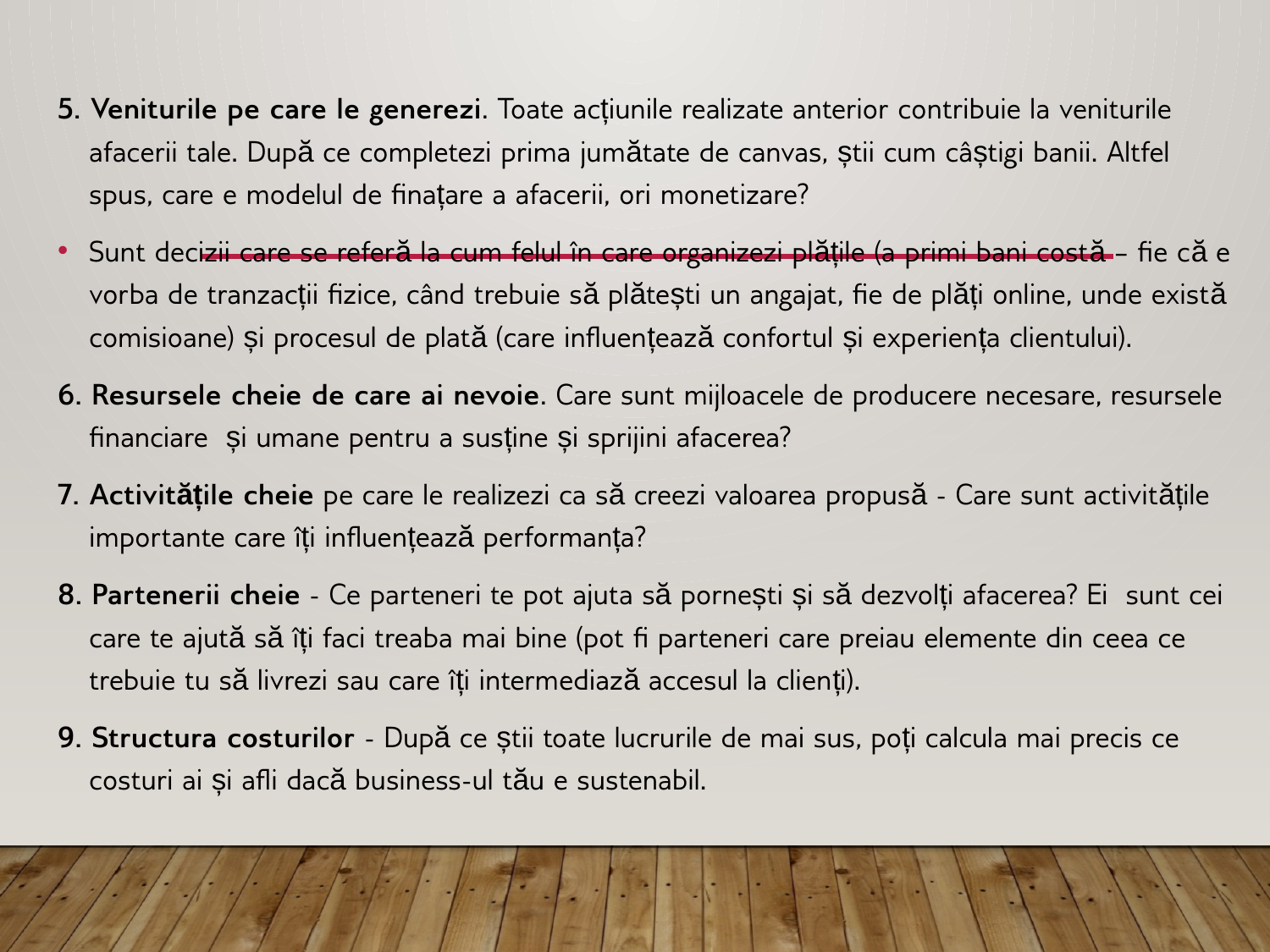

5. Veniturile pe care le generezi. Toate acțiunile realizate anterior contribuie la veniturile afacerii tale. După ce completezi prima jumătate de canvas, știi cum câștigi banii. Altfel spus, care e modelul de finațare a afacerii, ori monetizare?
Sunt decizii care se referă la cum felul în care organizezi plățile (a primi bani costă – fie că e vorba de tranzacții fizice, când trebuie să plătești un angajat, fie de plăți online, unde există comisioane) și procesul de plată (care influențează confortul și experiența clientului).
6. Resursele cheie de care ai nevoie. Care sunt mijloacele de producere necesare, resursele financiare  și umane pentru a susține și sprijini afacerea?
7. Activitățile cheie pe care le realizezi ca să creezi valoarea propusă - Care sunt activitățile importante care îți influențează performanța?
8. Partenerii cheie - Ce parteneri te pot ajuta să pornești și să dezvolți afacerea? Ei  sunt cei care te ajută să îți faci treaba mai bine (pot fi parteneri care preiau elemente din ceea ce trebuie tu să livrezi sau care îți intermediază accesul la clienți).
9. Structura costurilor - După ce știi toate lucrurile de mai sus, poți calcula mai precis ce costuri ai și afli dacă business-ul tău e sustenabil.